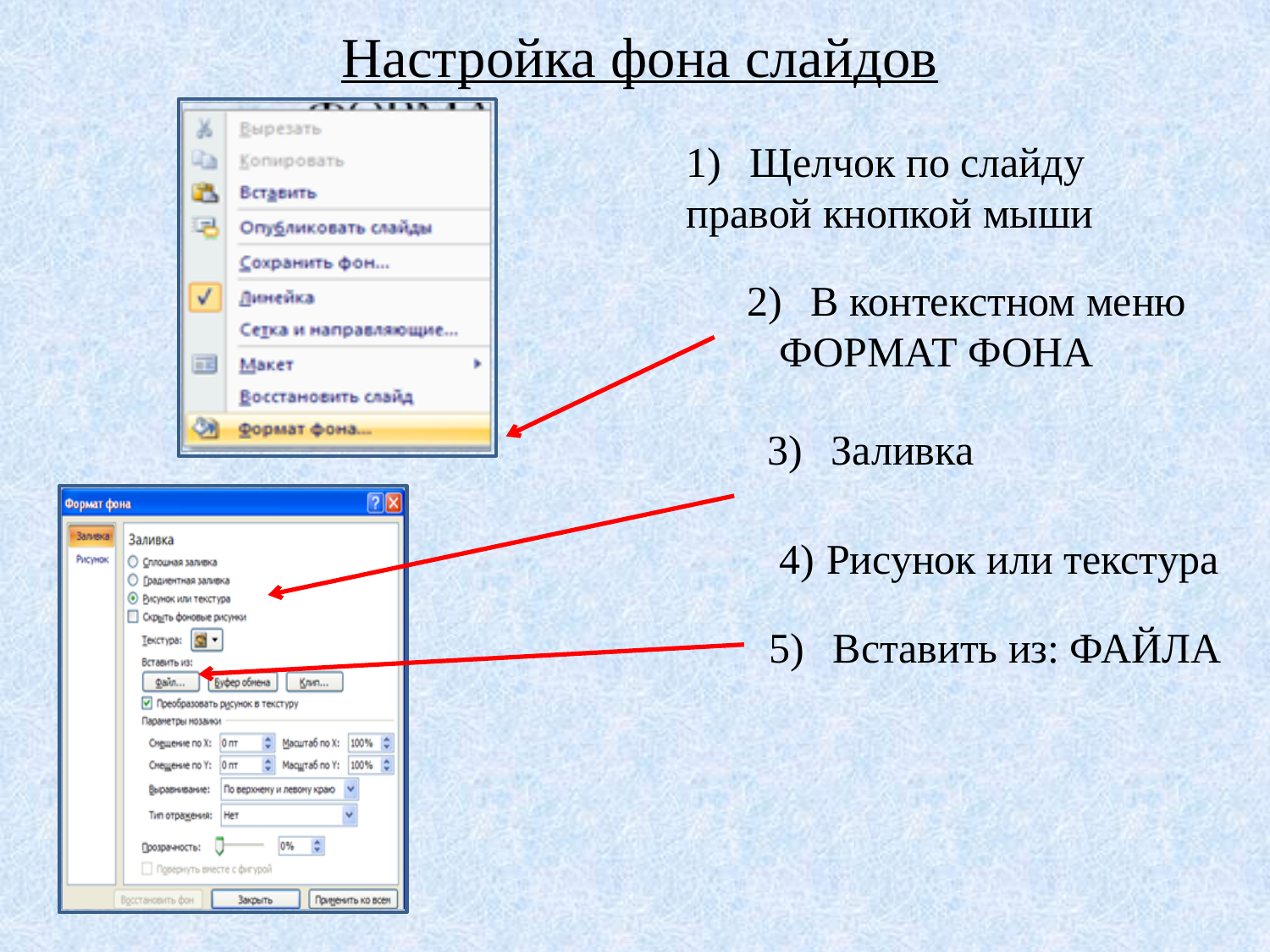

# Настройка фона слайдов

Щелчок по слайду
правой кнопкой мыши
В контекстном меню
   ФОРМАТ ФОНА
Заливка

Рисунок или текстура
Вставить из: ФАЙЛА